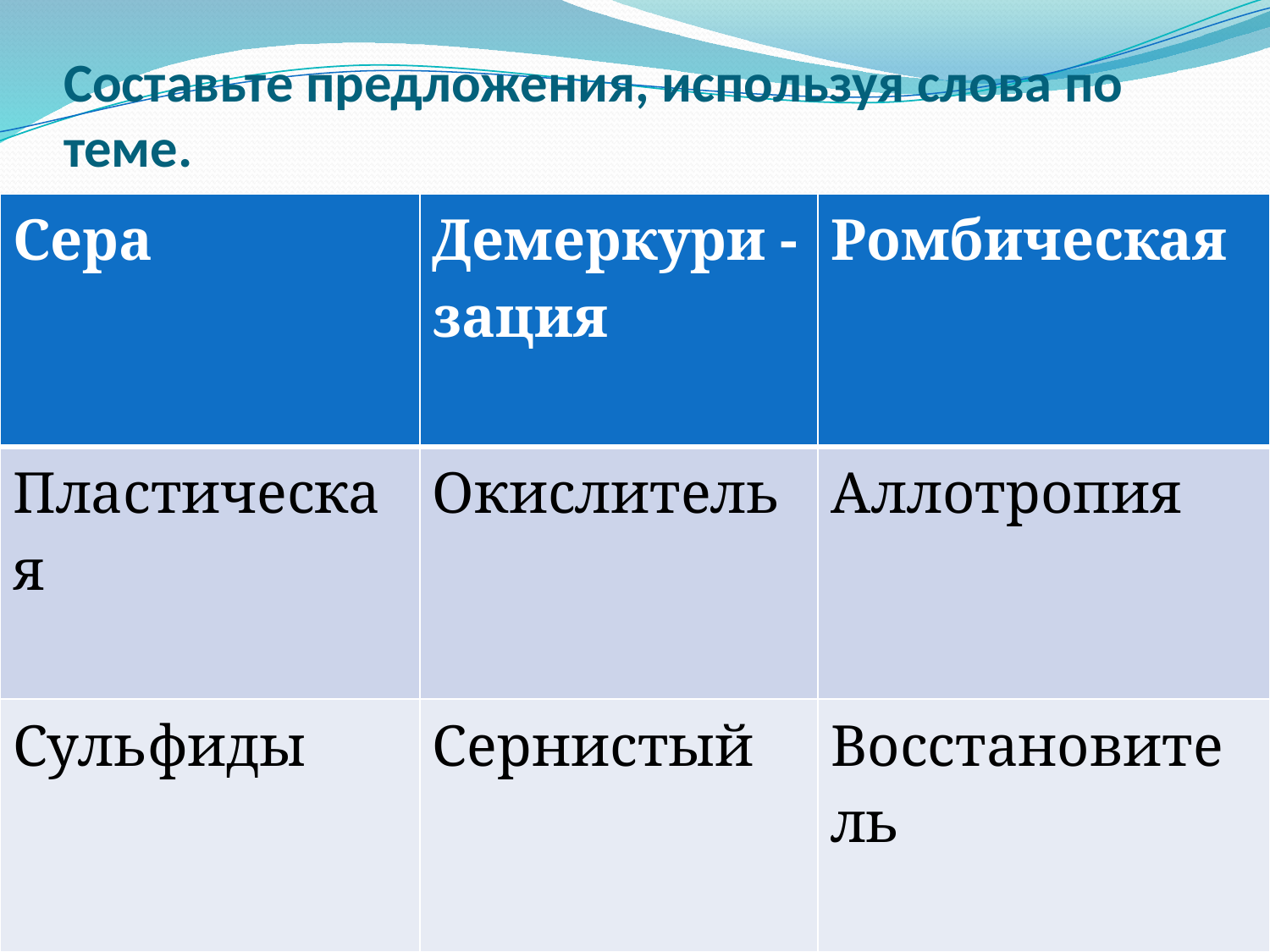

# Составьте предложения, используя слова по теме.

| Сера | Демеркури - зация | Ромбическая |
| --- | --- | --- |
| Пластическая | Окислитель | Аллотропия |
| Сульфиды | Сернистый | Восстановитель |